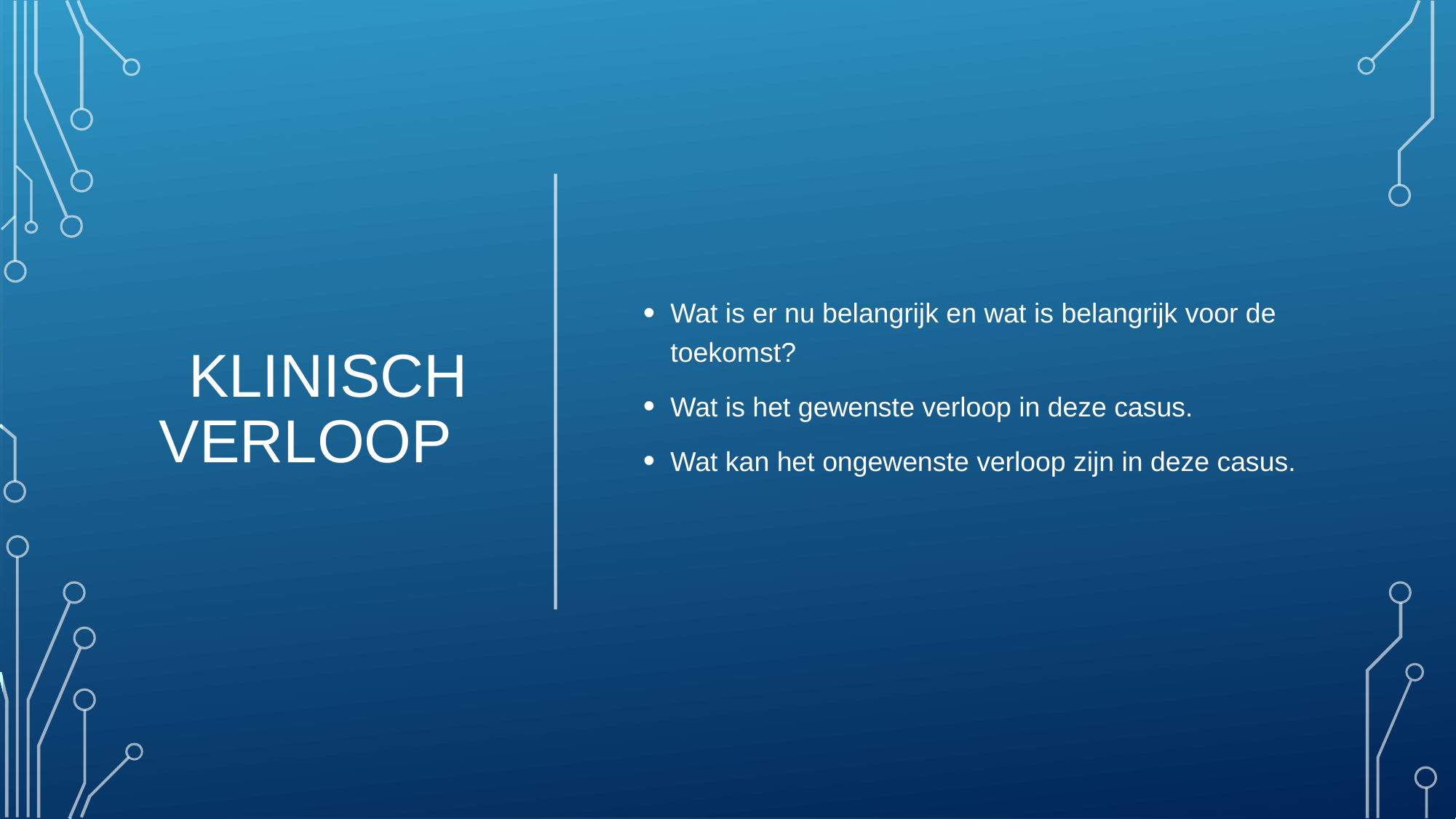

# Klinisch verloop
Wat is er nu belangrijk en wat is belangrijk voor de toekomst?
Wat is het gewenste verloop in deze casus.
Wat kan het ongewenste verloop zijn in deze casus.